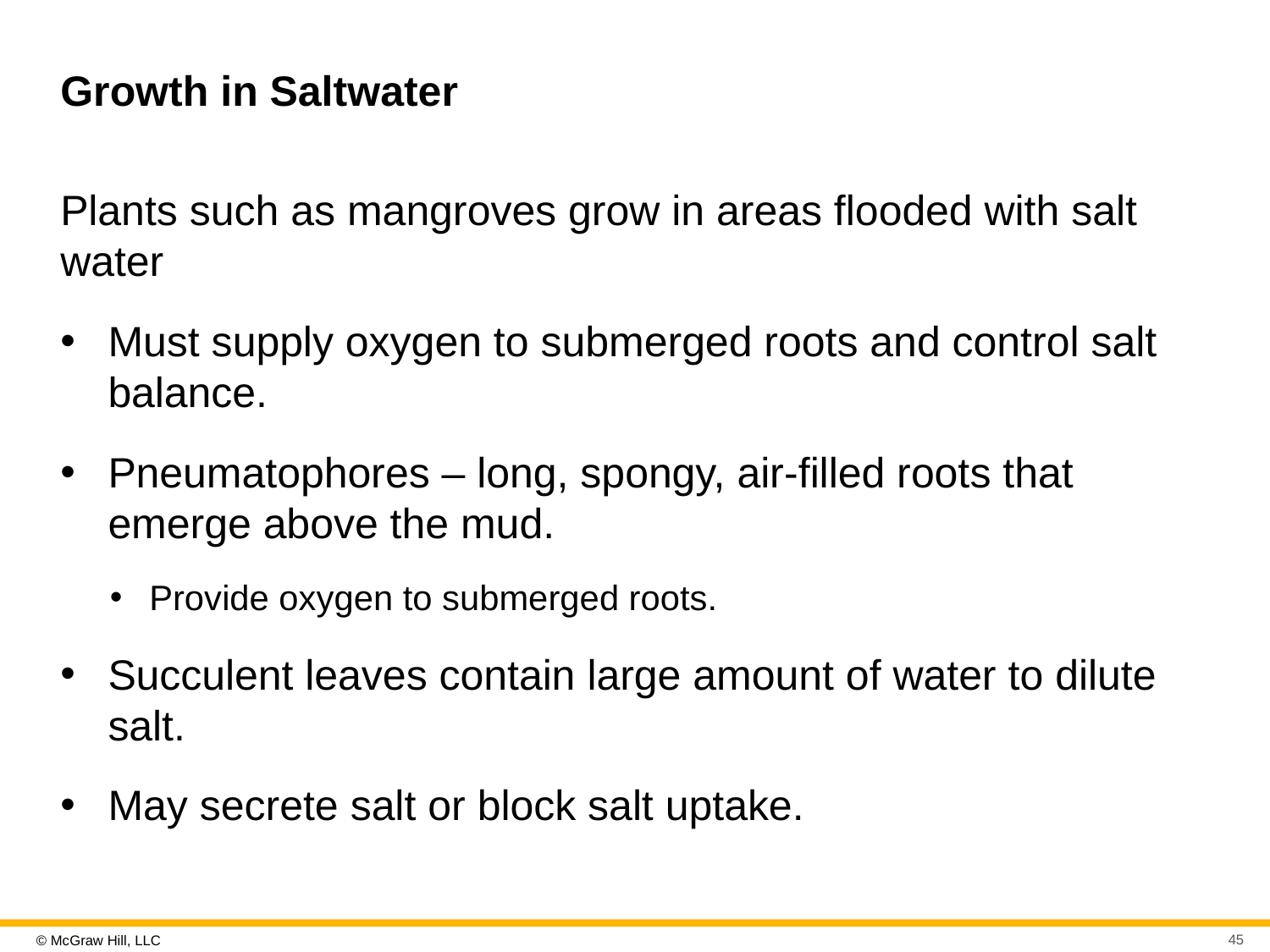

# Growth in Saltwater
Plants such as mangroves grow in areas flooded with salt water
Must supply oxygen to submerged roots and control salt balance.
Pneumatophores – long, spongy, air-filled roots that emerge above the mud.
Provide oxygen to submerged roots.
Succulent leaves contain large amount of water to dilute salt.
May secrete salt or block salt uptake.
45